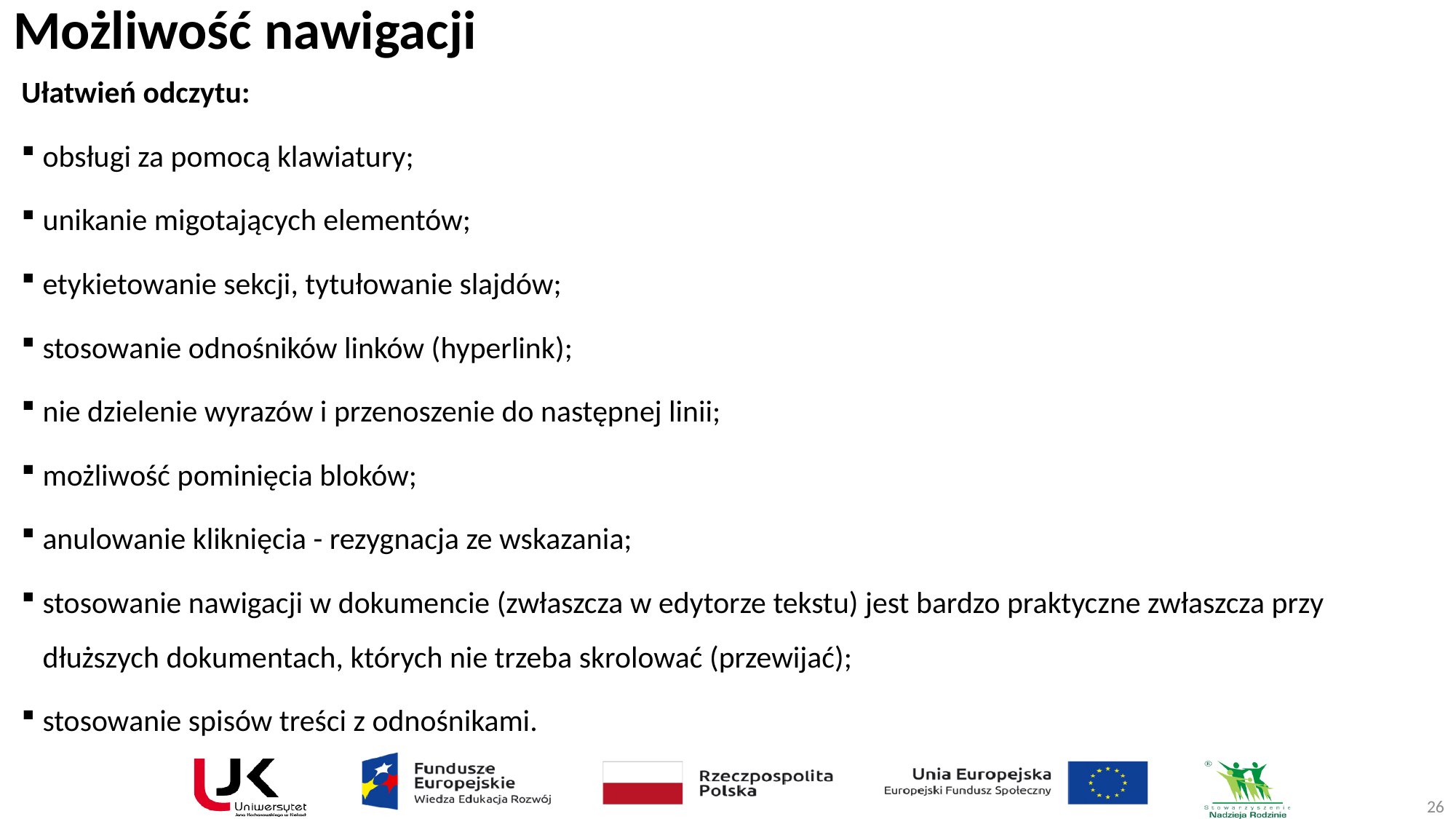

# Możliwość nawigacji
Ułatwień odczytu:
obsługi za pomocą klawiatury;
unikanie migotających elementów;
etykietowanie sekcji, tytułowanie slajdów;
stosowanie odnośników linków (hyperlink);
nie dzielenie wyrazów i przenoszenie do następnej linii;
możliwość pominięcia bloków;
anulowanie kliknięcia - rezygnacja ze wskazania;
stosowanie nawigacji w dokumencie (zwłaszcza w edytorze tekstu) jest bardzo praktyczne zwłaszcza przy dłuższych dokumentach, których nie trzeba skrolować (przewijać);
stosowanie spisów treści z odnośnikami.

26